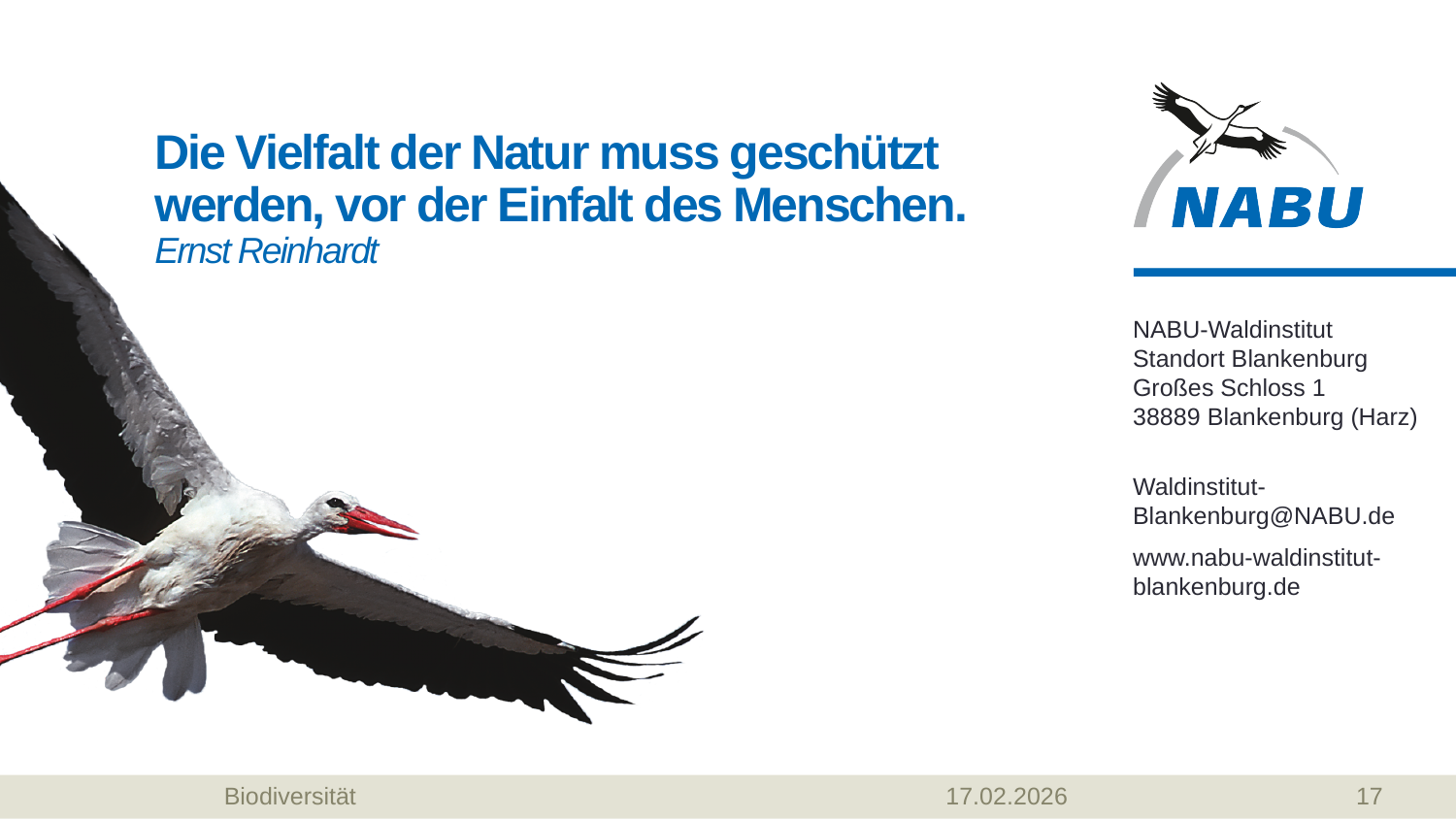

# Die Vielfalt der Natur muss geschützt werden, vor der Einfalt des Menschen. Ernst Reinhardt
NABU-Waldinstitut Standort Blankenburg
Großes Schloss 1
38889 Blankenburg (Harz)

Waldinstitut-Blankenburg@NABU.de
www.nabu-waldinstitut-blankenburg.de
Biodiversität
17.02.2026
17